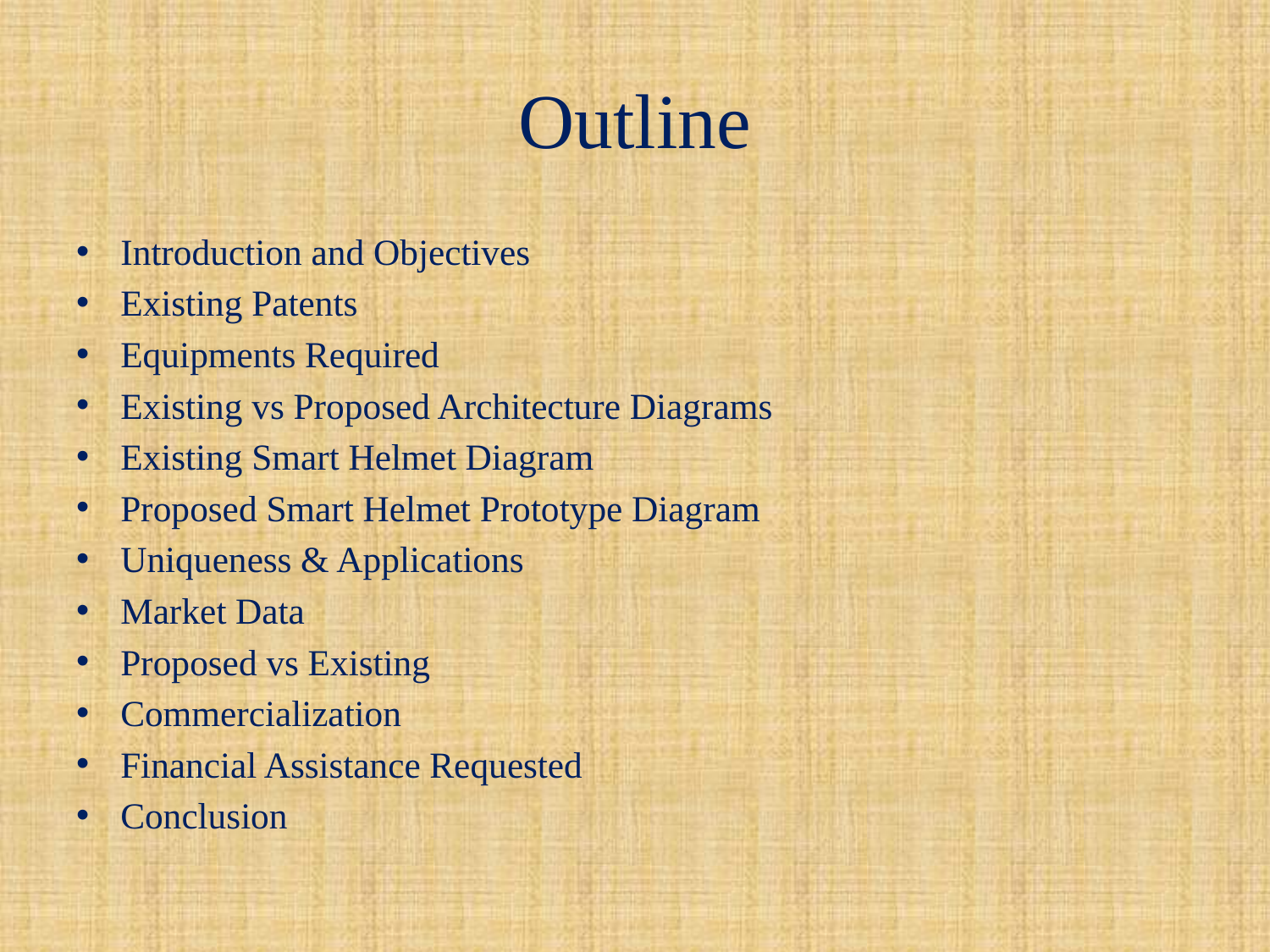

# Outline
Introduction and Objectives
Existing Patents
Equipments Required
Existing vs Proposed Architecture Diagrams
Existing Smart Helmet Diagram
Proposed Smart Helmet Prototype Diagram
Uniqueness & Applications
Market Data
Proposed vs Existing
Commercialization
Financial Assistance Requested
Conclusion